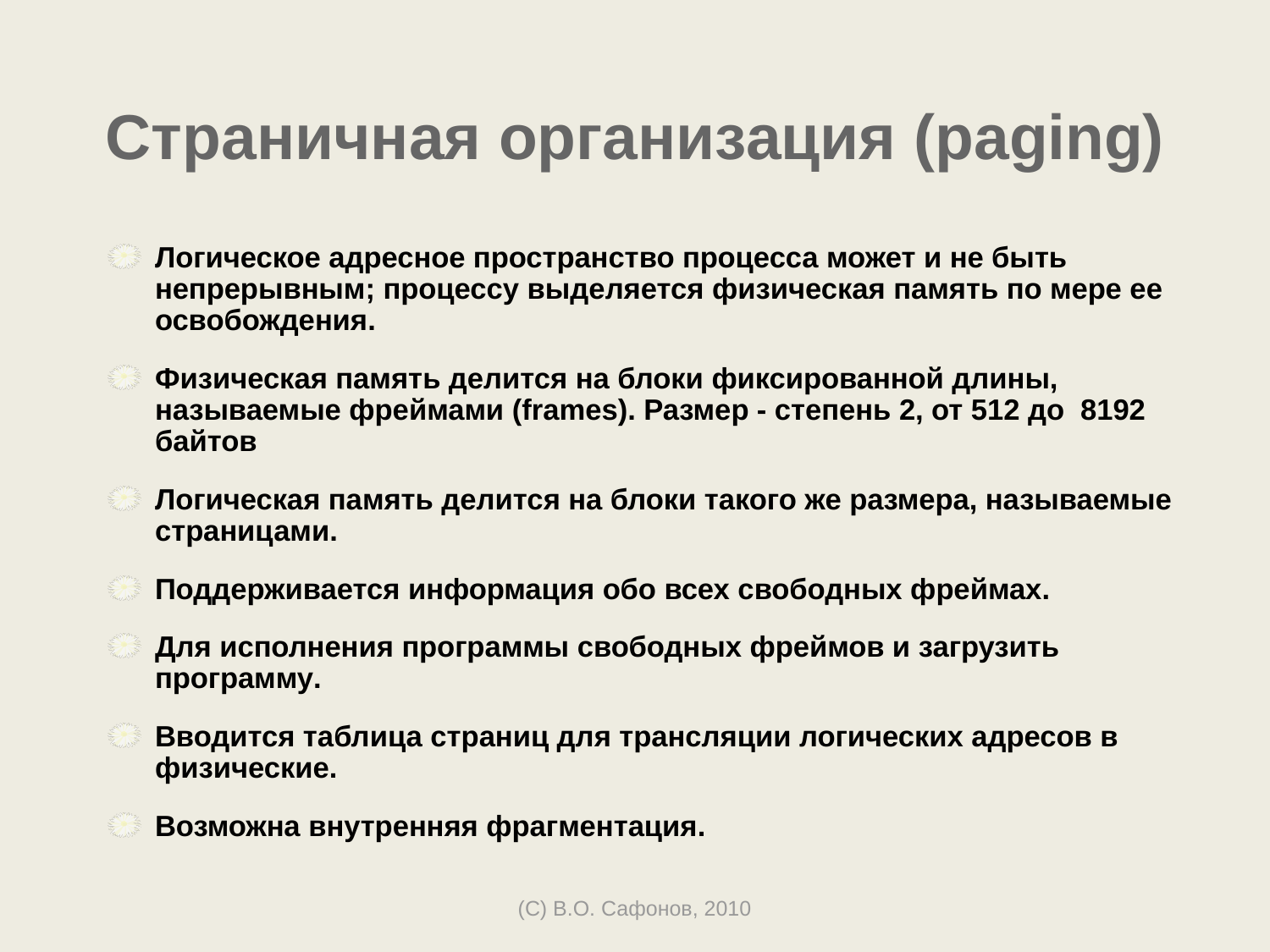

# Страничная организация (paging)
Логическое адресное пространство процесса может и не быть непрерывным; процессу выделяется физическая память по мере ее освобождения.
Физическая память делится на блоки фиксированной длины, называемые фреймами (frames). Размер - степень 2, от 512 до  8192 байтов
Логическая память делится на блоки такого же размера, называемые страницами.
Поддерживается информация обо всех свободных фреймах.
Для исполнения программы свободных фреймов и загрузить программу.
Вводится таблица страниц для трансляции логических адресов в физические.
Возможна внутренняя фрагментация.
(C) В.О. Сафонов, 2010